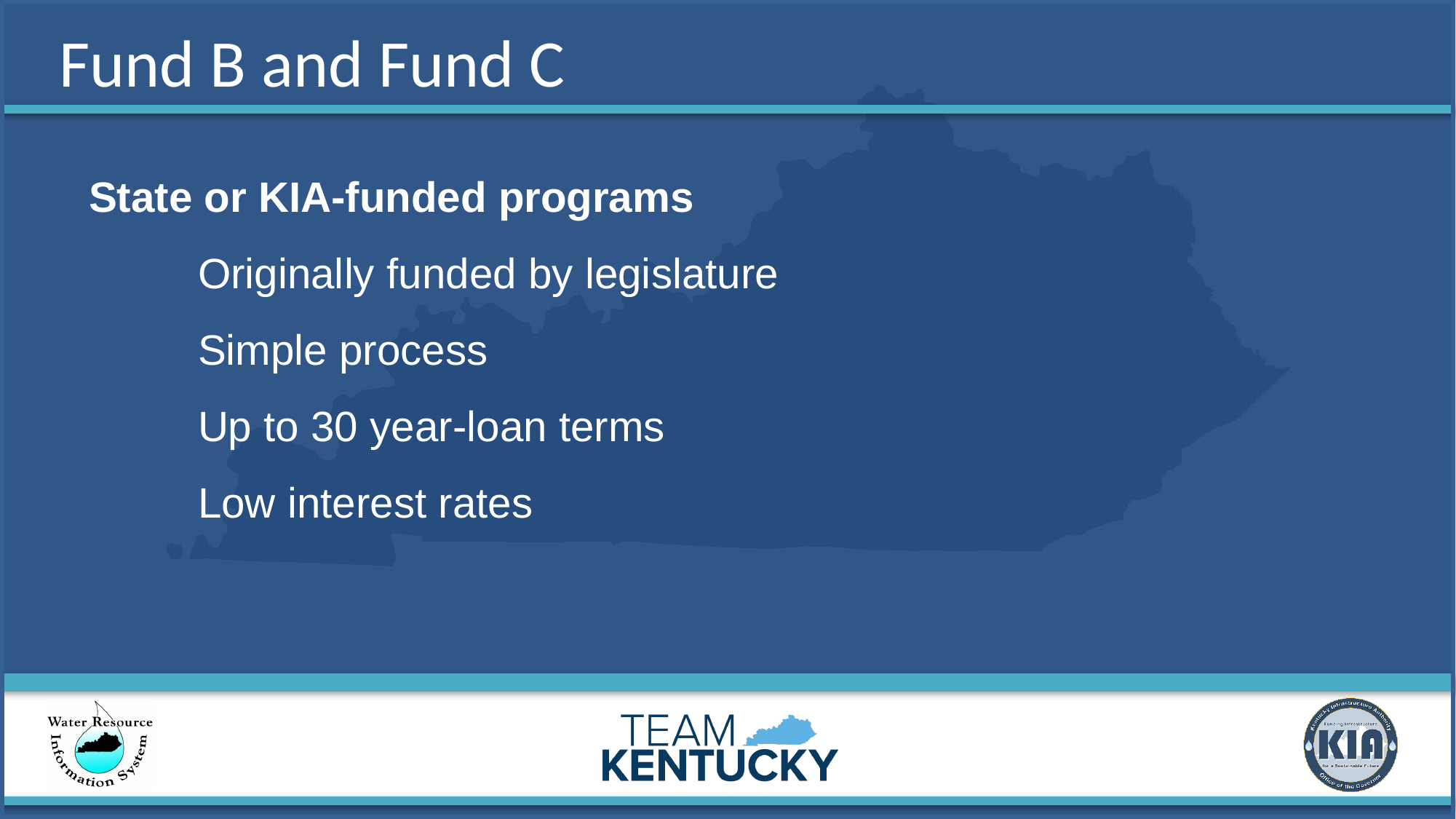

# Fund B and Fund C
State or KIA-funded programs
	Originally funded by legislature
	Simple process
	Up to 30 year-loan terms
	Low interest rates